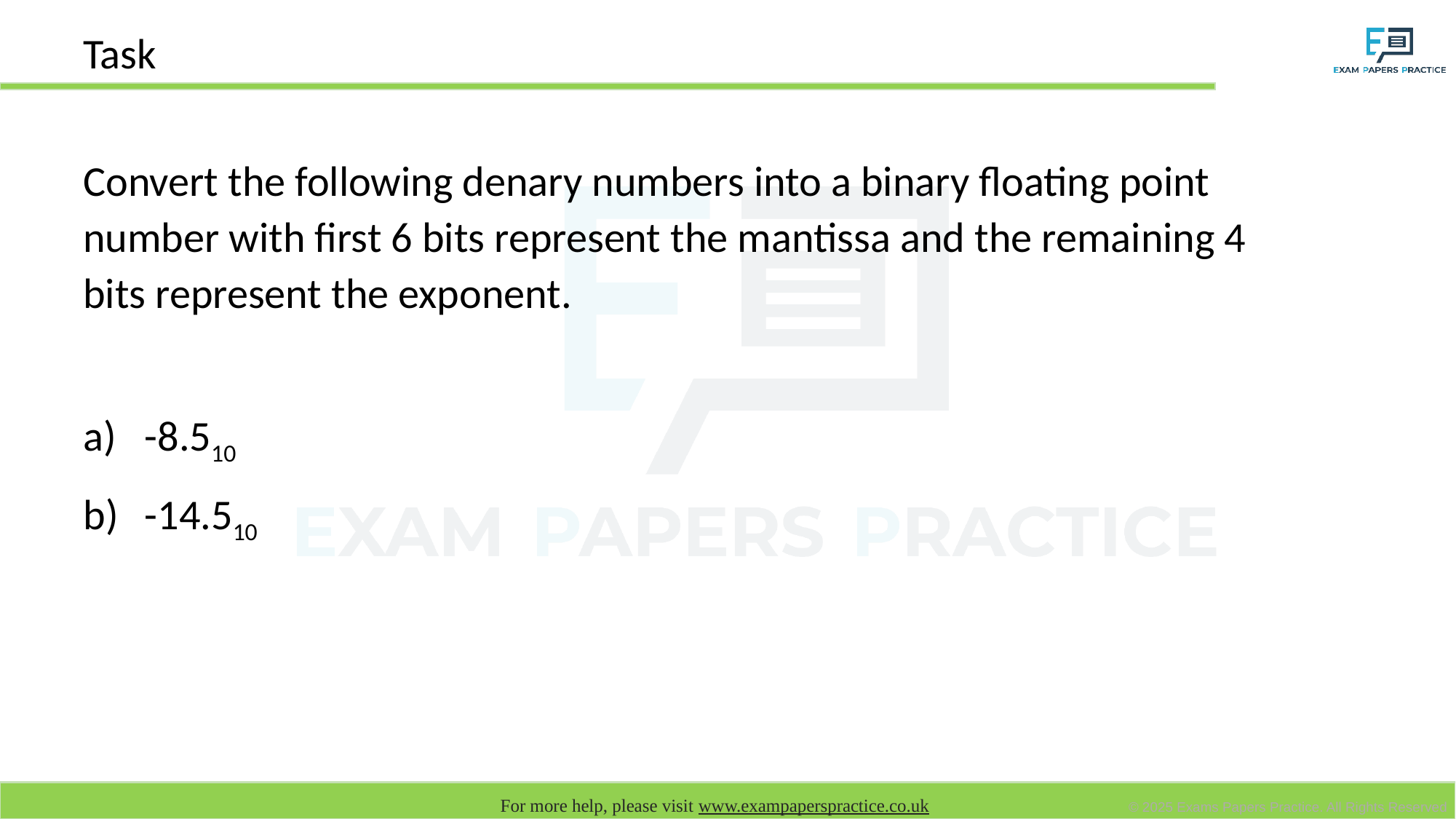

Task
#
Convert the following denary numbers into a binary floating point number with first 6 bits represent the mantissa and the remaining 4 bits represent the exponent.

-8.510
-14.510